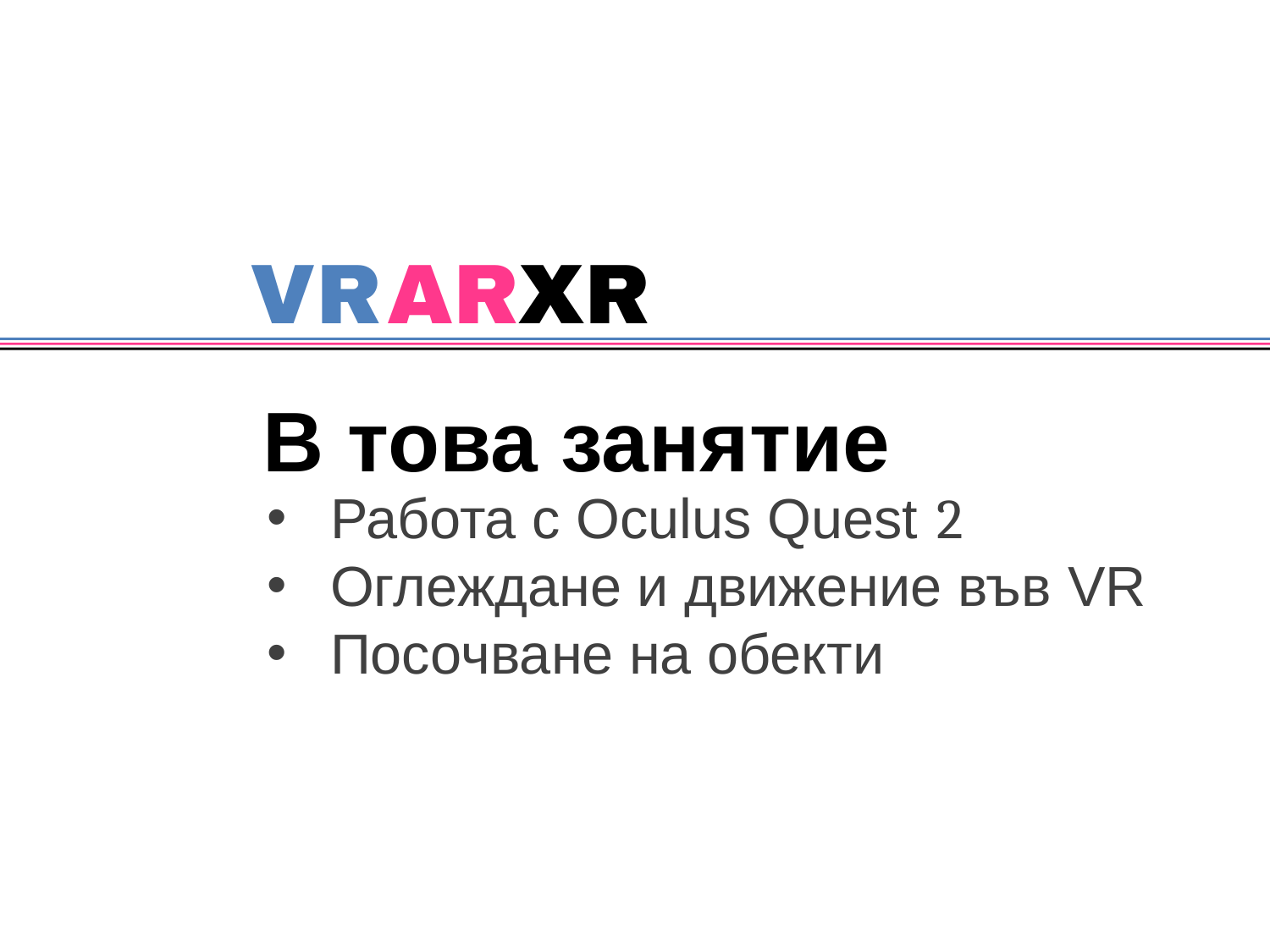

В това занятие
Работа с Oculus Quest 2
Оглеждане и движение във VR
Посочване на обекти